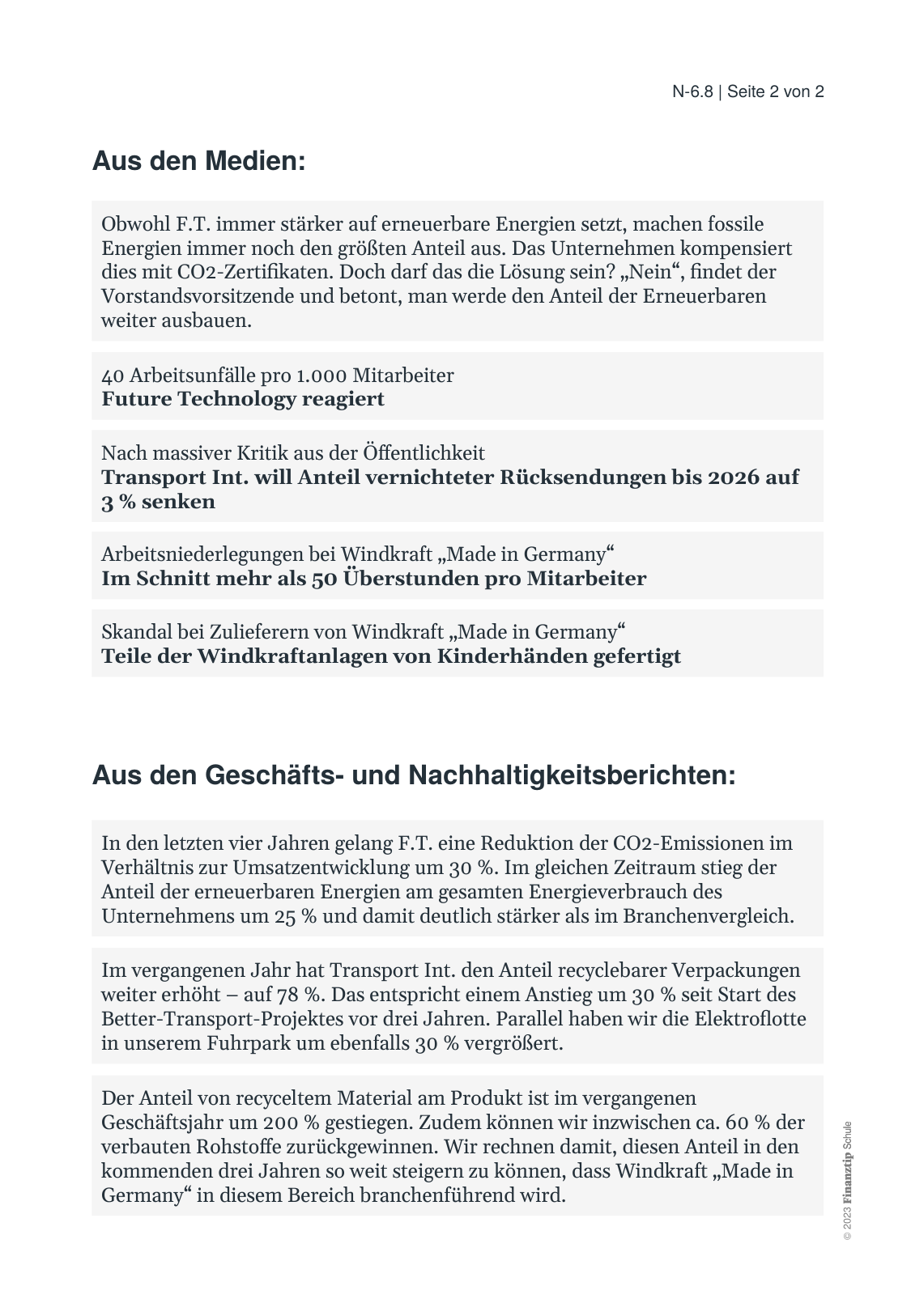

Obwohl F.T. immer stärker auf erneuerbare Energien setzt, machen fossile Energien immer noch den größten Anteil aus. Das Unternehmen kompensiert dies mit CO2-Zertifikaten. Doch darf das die Lösung sein? „Nein“, findet der Vorstandsvorsitzende und betont, man werde den Anteil der Erneuerbaren weiter ausbauen.
40 Arbeitsunfälle pro 1.000 Mitarbeiter
Future Technology reagiert
Nach massiver Kritik aus der Öffentlichkeit
Transport Int. will Anteil vernichteter Rücksendungen bis 2026 auf 3 % senken
Arbeitsniederlegungen bei Windkraft „Made in Germany“
Im Schnitt mehr als 50 Überstunden pro Mitarbeiter
Skandal bei Zulieferern von Windkraft „Made in Germany“
Teile der Windkraftanlagen von Kinderhänden gefertigt
In den letzten vier Jahren gelang F.T. eine Reduktion der CO2-Emissionen im Verhältnis zur Umsatzentwicklung um 30 %. Im gleichen Zeitraum stieg der Anteil der erneuerbaren Energien am gesamten Energieverbrauch des Unternehmens um 25 % und damit deutlich stärker als im Branchenvergleich.
Im vergangenen Jahr hat Transport Int. den Anteil recyclebarer Verpackungen weiter erhöht – auf 78 %. Das entspricht einem Anstieg um 30 % seit Start des Better-Transport-Projektes vor drei Jahren. Parallel haben wir die Elektroflotte in unserem Fuhrpark um ebenfalls 30 % vergrößert.
Der Anteil von recyceltem Material am Produkt ist im vergangenen Geschäftsjahr um 200 % gestiegen. Zudem können wir inzwischen ca. 60 % der verbauten Rohstoffe zurückgewinnen. Wir rechnen damit, diesen Anteil in den kommenden drei Jahren so weit steigern zu können, dass Windkraft „Made in Germany“ in diesem Bereich branchenführend wird.